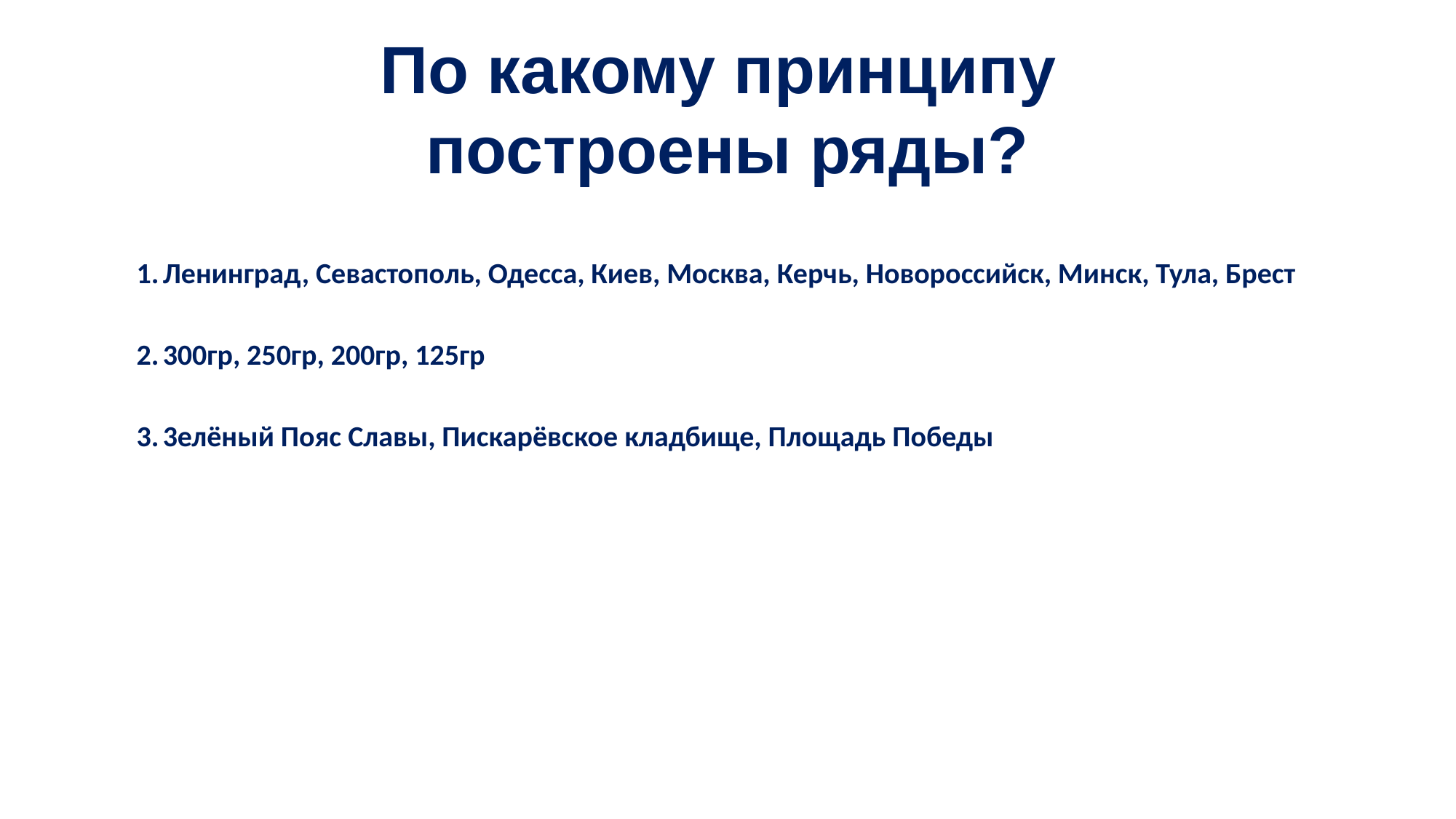

# По какому принципу построены ряды?
Ленинград, Севастополь, Одесса, Киев, Москва, Керчь, Новороссийск, Минск, Тула, Брест

300гр, 250гр, 200гр, 125гр

3елёный Пояс Славы, Пискарёвское кладбище, Площадь Победы